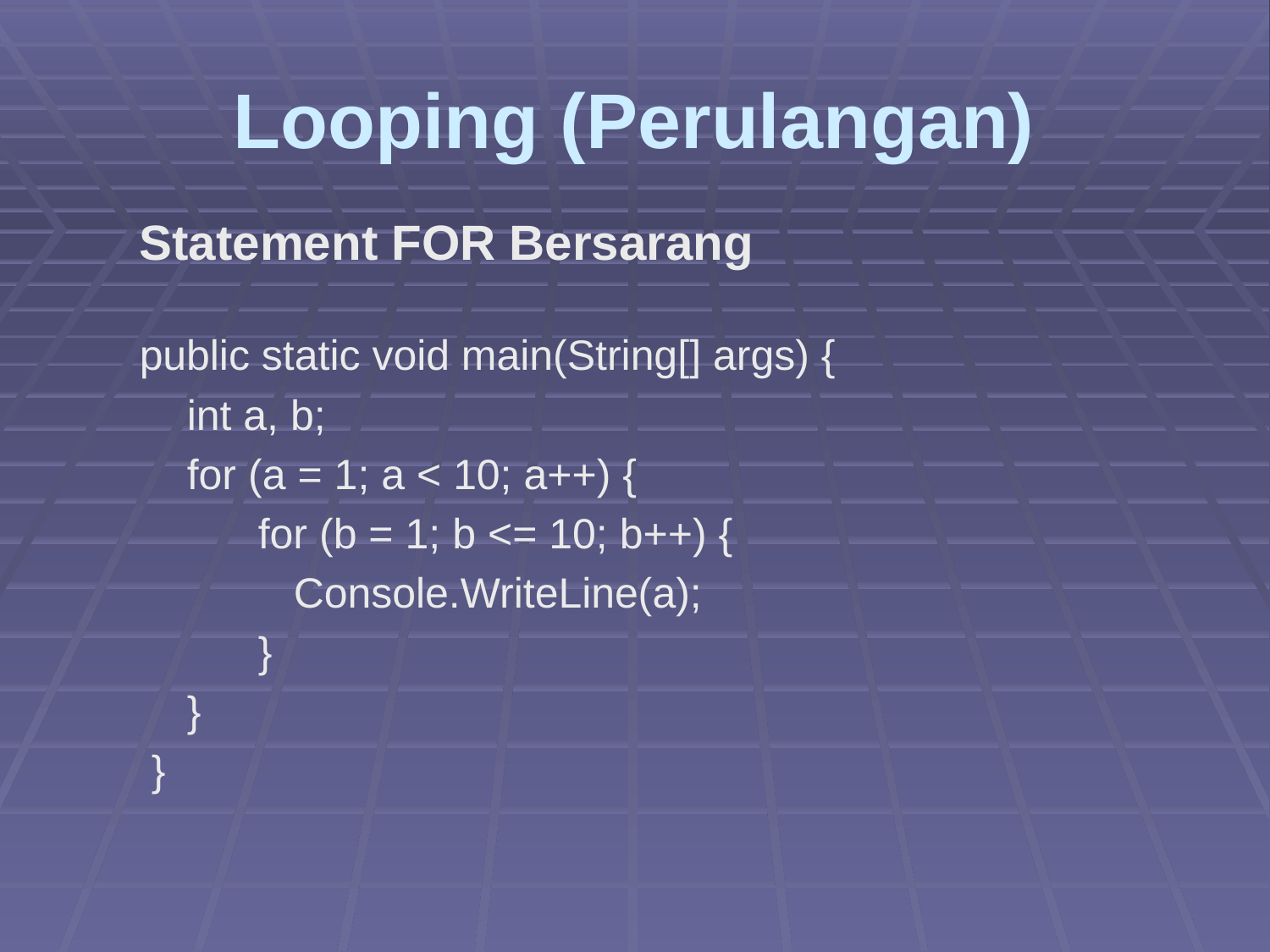

# Looping (Perulangan)
Statement FOR Bersarang

public static void main(String[] args) {
    int a, b;
    for (a = 1; a < 10; a++) {
          for (b = 1; b <= 10; b++) {
             Console.WriteLine(a);
          }
    }
 }